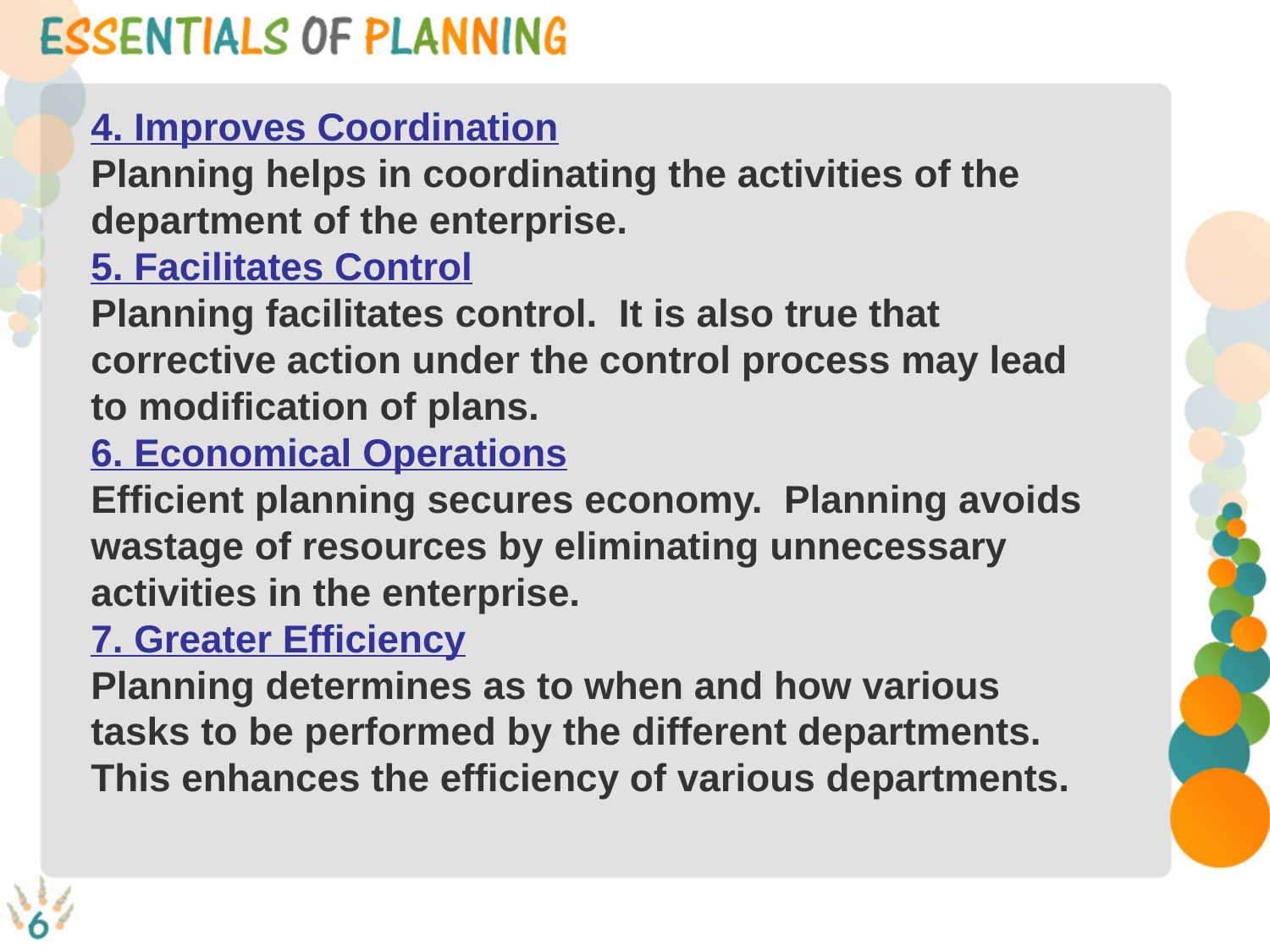

4. Improves Coordination
Planning helps in coordinating the activities of the
department of the enterprise.
5. Facilitates Control
Planning facilitates control.  It is also true that
corrective action under the control process may lead
to modification of plans.
6. Economical Operations
Efficient planning secures economy.  Planning avoids
wastage of resources by eliminating unnecessary
activities in the enterprise.
7. Greater Efficiency
Planning determines as to when and how various
tasks to be performed by the different departments.
This enhances the efficiency of various departments.